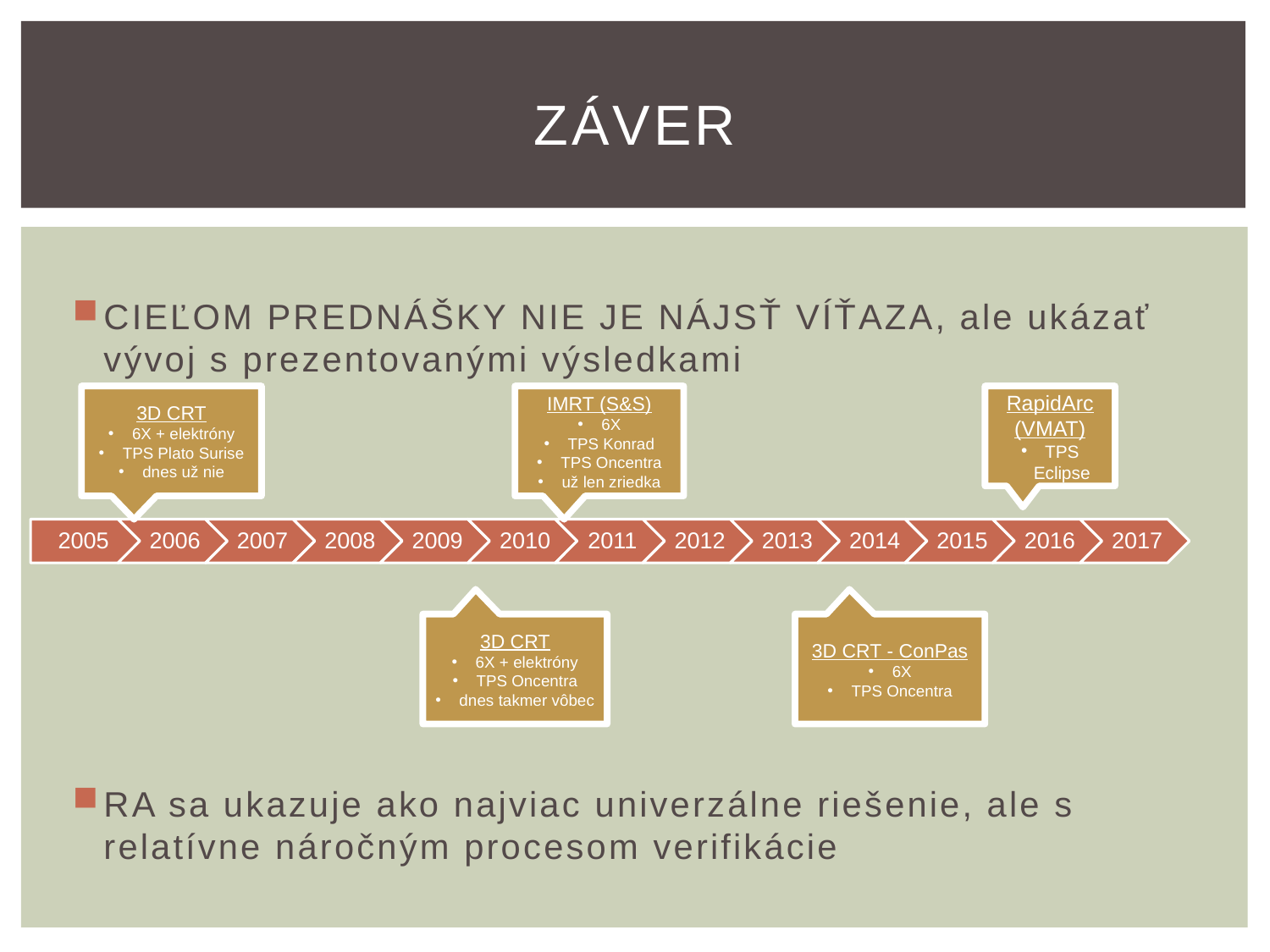

# Záver

CIEĽOM PREDNÁŠKY NIE JE NÁJSŤ VÍŤAZA, ale ukázať vývoj s prezentovanými výsledkami

RA sa ukazuje ako najviac univerzálne riešenie, ale s relatívne náročným procesom verifikácie

2005
2006
2007
2008
2009
2010
2011
2012
2013
2014
2015
2016
2017
3D CRT
6X + elektróny
TPS Plato Surise
dnes už nie
IMRT (S&S)
6X
TPS Konrad
TPS Oncentra
už len zriedka
RapidArc (VMAT)
TPS Eclipse
3D CRT
6X + elektróny
TPS Oncentra
dnes takmer vôbec
3D CRT - ConPas
6X
TPS Oncentra